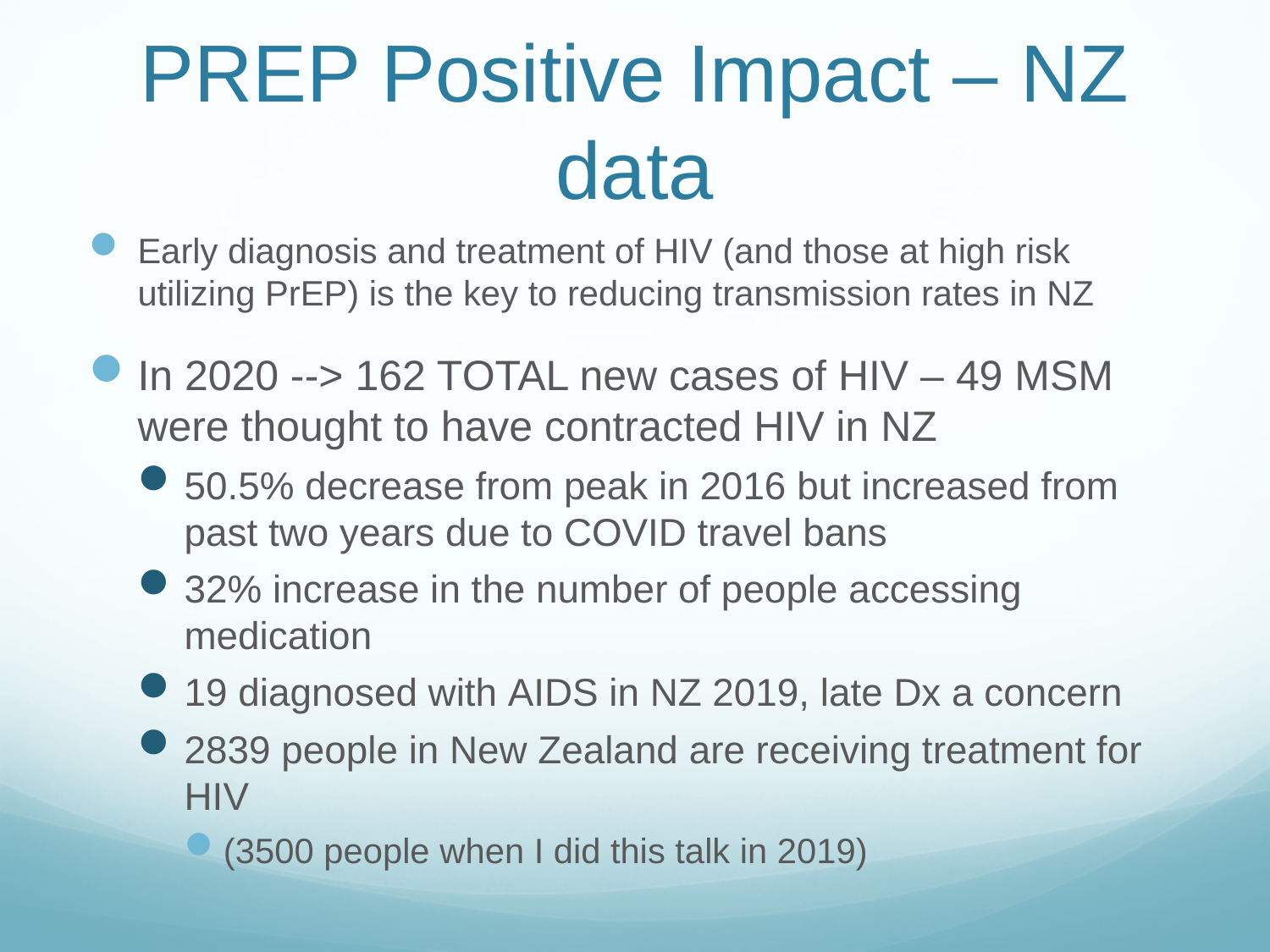

# PREP Positive Impact – NZ data
Early diagnosis and treatment of HIV (and those at high risk utilizing PrEP) is the key to reducing transmission rates in NZ
In 2020 --> 162 TOTAL new cases of HIV – 49 MSM were thought to have contracted HIV in NZ
50.5% decrease from peak in 2016 but increased from past two years due to COVID travel bans
32% increase in the number of people accessing medication
19 diagnosed with AIDS in NZ 2019, late Dx a concern
2839 people in New Zealand are receiving treatment for HIV
(3500 people when I did this talk in 2019)